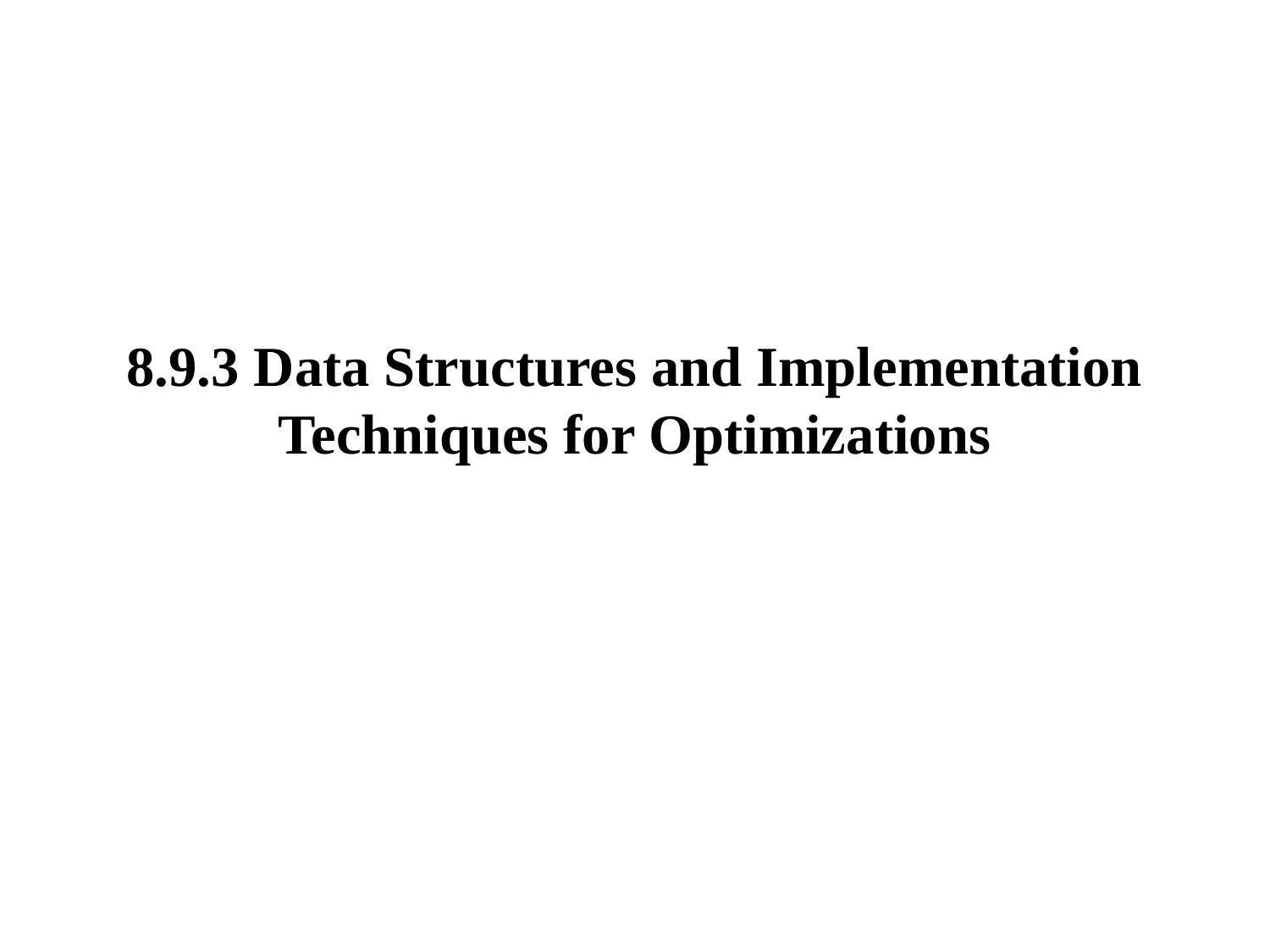

# 8.9.3 Data Structures and Implementation Techniques for Optimizations